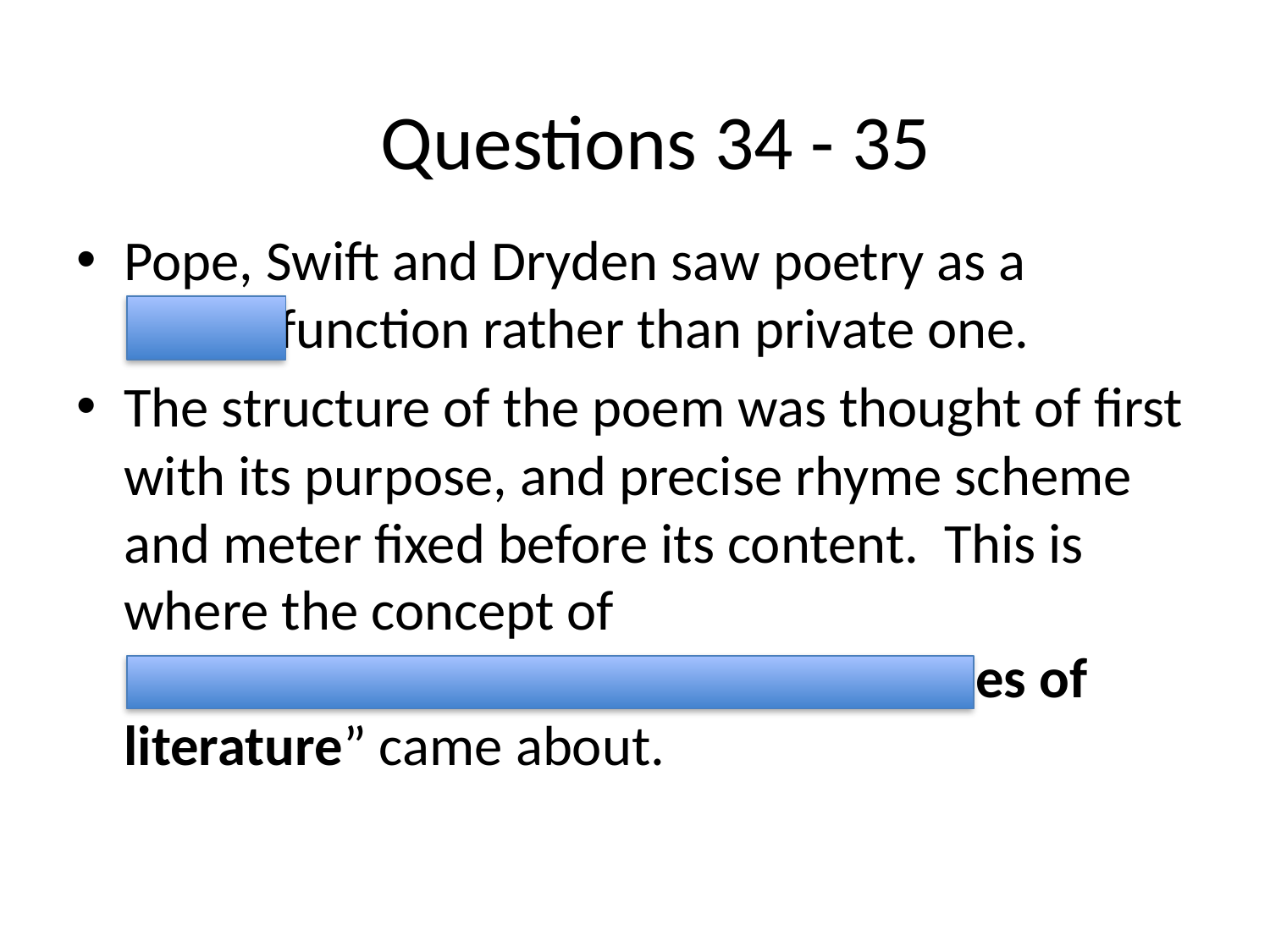

#
Questions 34 - 35
Pope, Swift and Dryden saw poetry as a 	public function rather than private one.
The structure of the poem was thought of first with its purpose, and precise rhyme scheme and meter fixed before its content.  This is where the concept of 								genre – “distinct types of literature” came about.